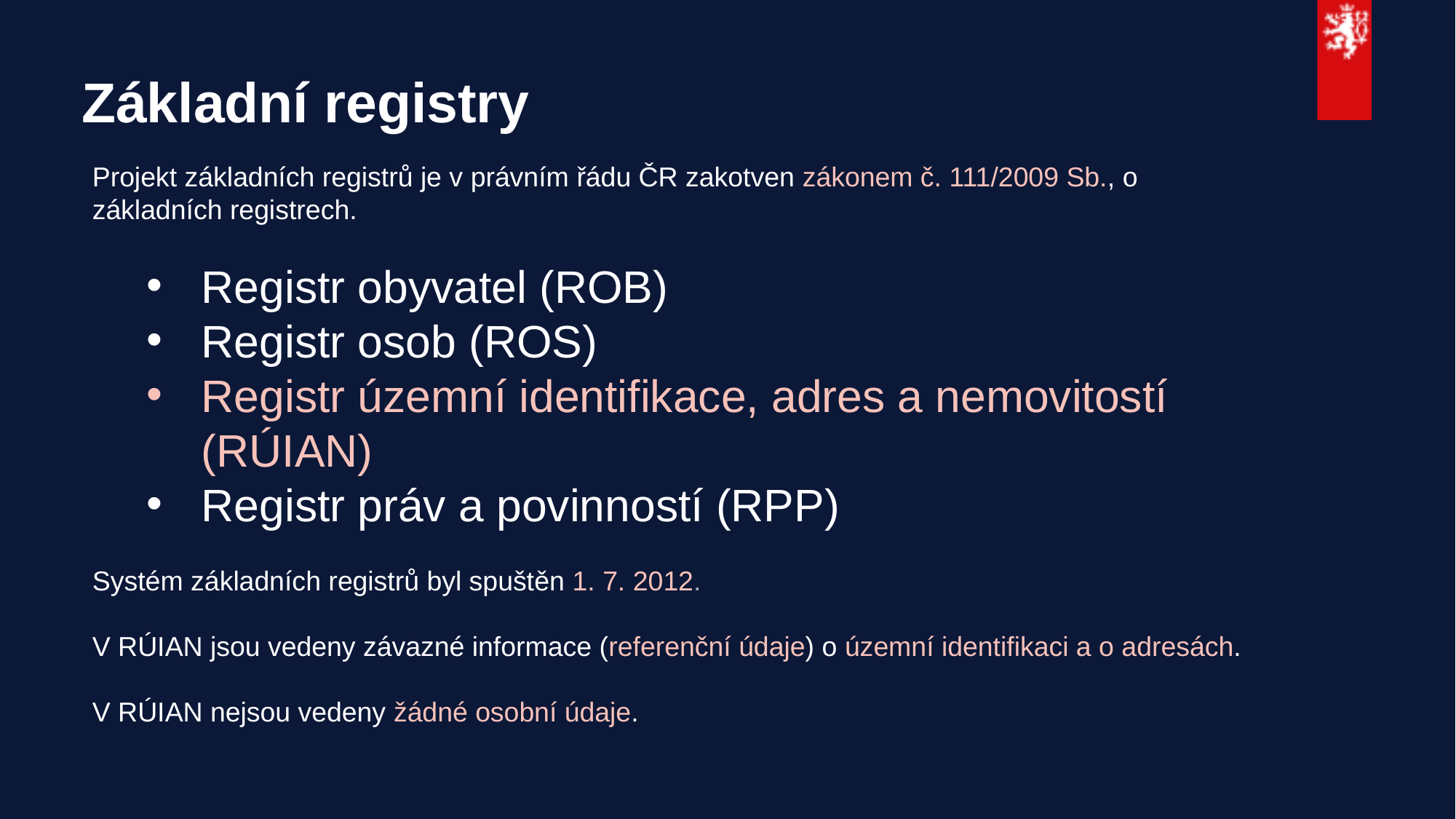

# Základní registry
Projekt základních registrů je v právním řádu ČR zakotven zákonem č. 111/2009 Sb., o základních registrech.

Registr obyvatel (ROB)
Registr osob (ROS)
Registr územní identifikace, adres a nemovitostí (RÚIAN)
Registr práv a povinností (RPP)

Systém základních registrů byl spuštěn 1. 7. 2012.

V RÚIAN jsou vedeny závazné informace (referenční údaje) o územní identifikaci a o adresách.

V RÚIAN nejsou vedeny žádné osobní údaje.